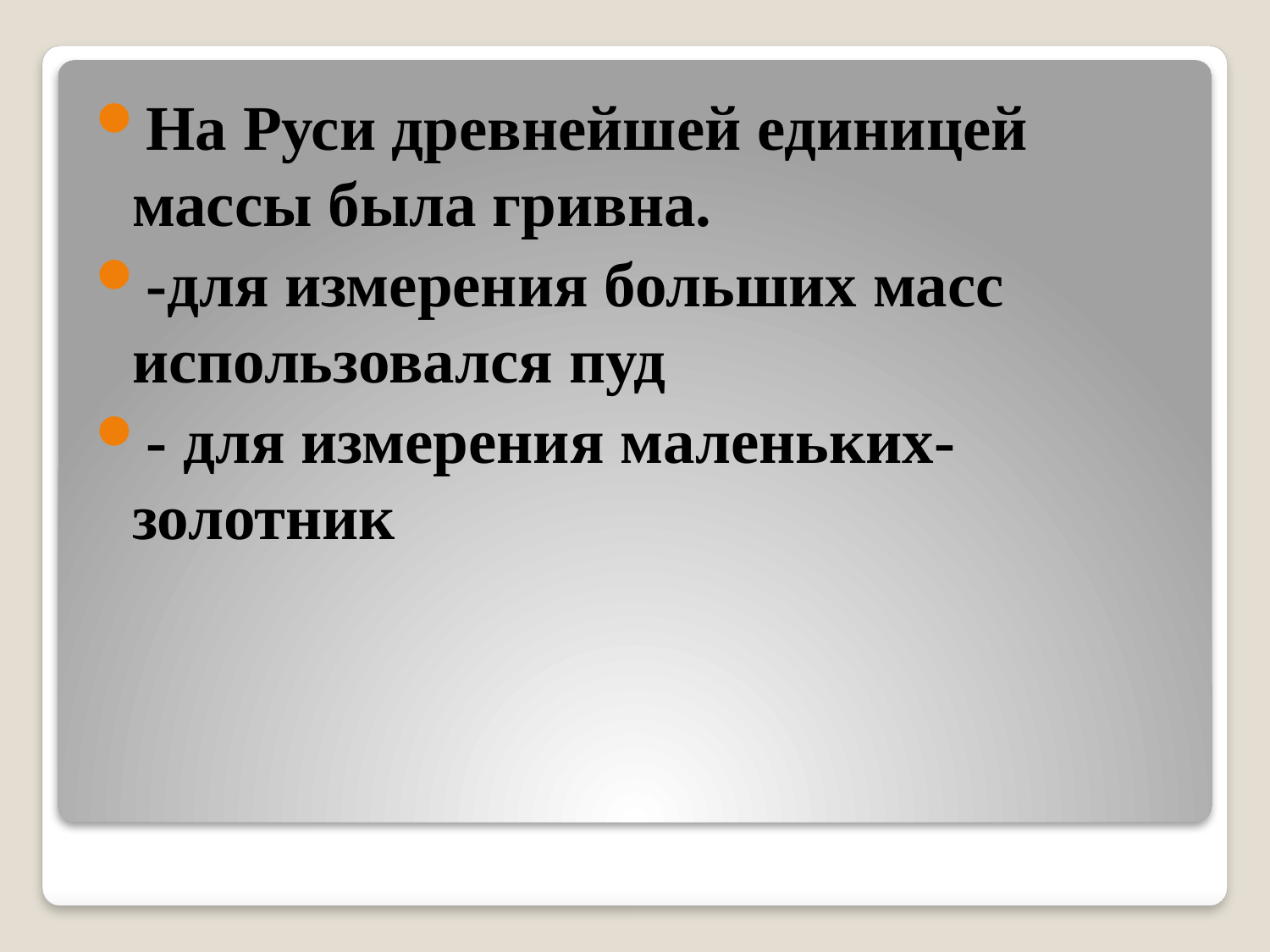

На Руси древнейшей единицей массы была гривна.
-для измерения больших масс использовался пуд
- для измерения маленьких- золотник
#